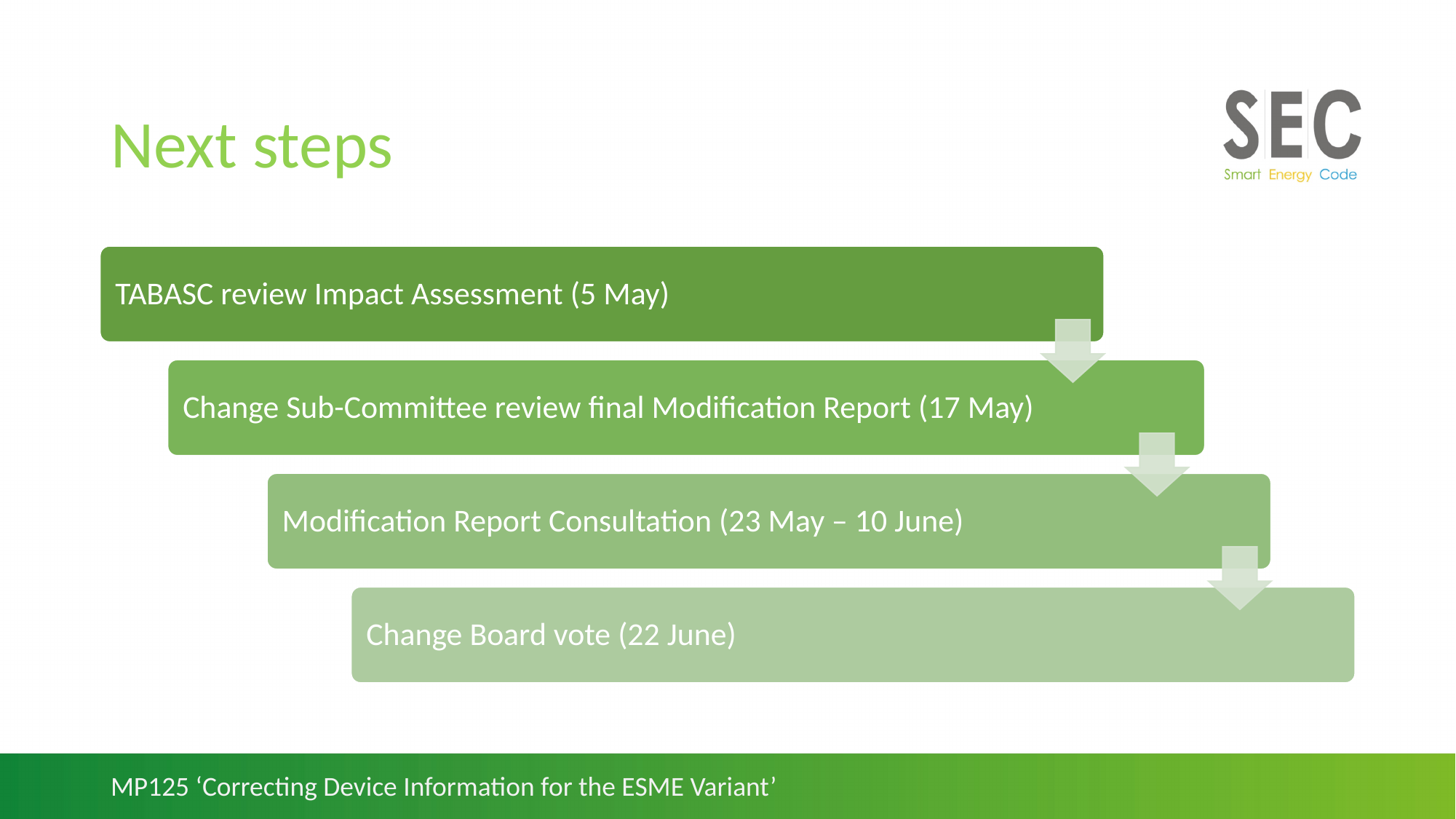

# Next steps
TABASC review Impact Assessment (5 May)
Change Sub-Committee review final Modification Report (17 May)
Modification Report Consultation (23 May – 10 June)
Change Board vote (22 June)

MP125 ‘Correcting Device Information for the ESME Variant’